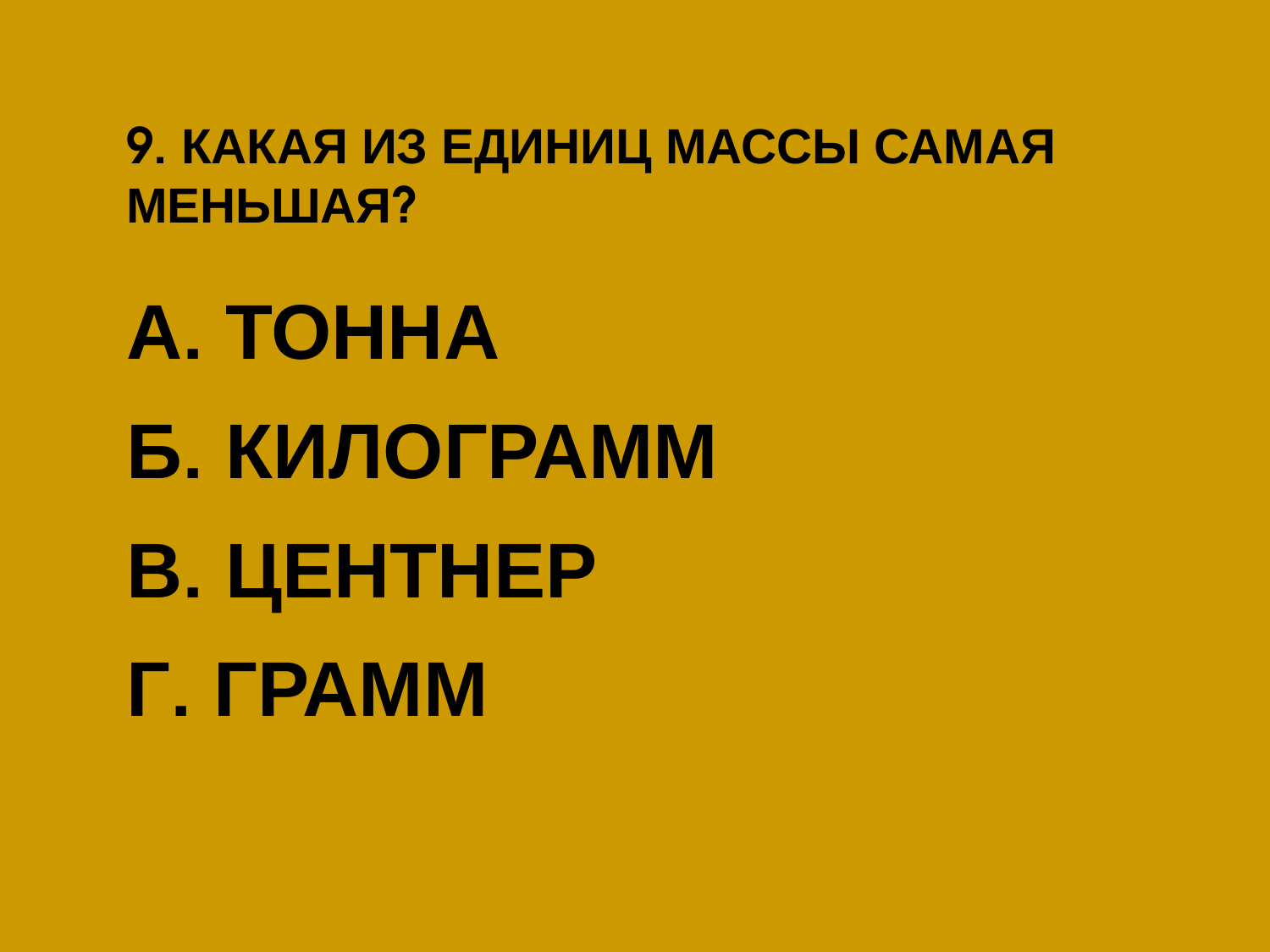

# 9. Какая из единиц массы самая меньшая?
А. тонна
Б. килограмм
В. центнер
Г. грамм